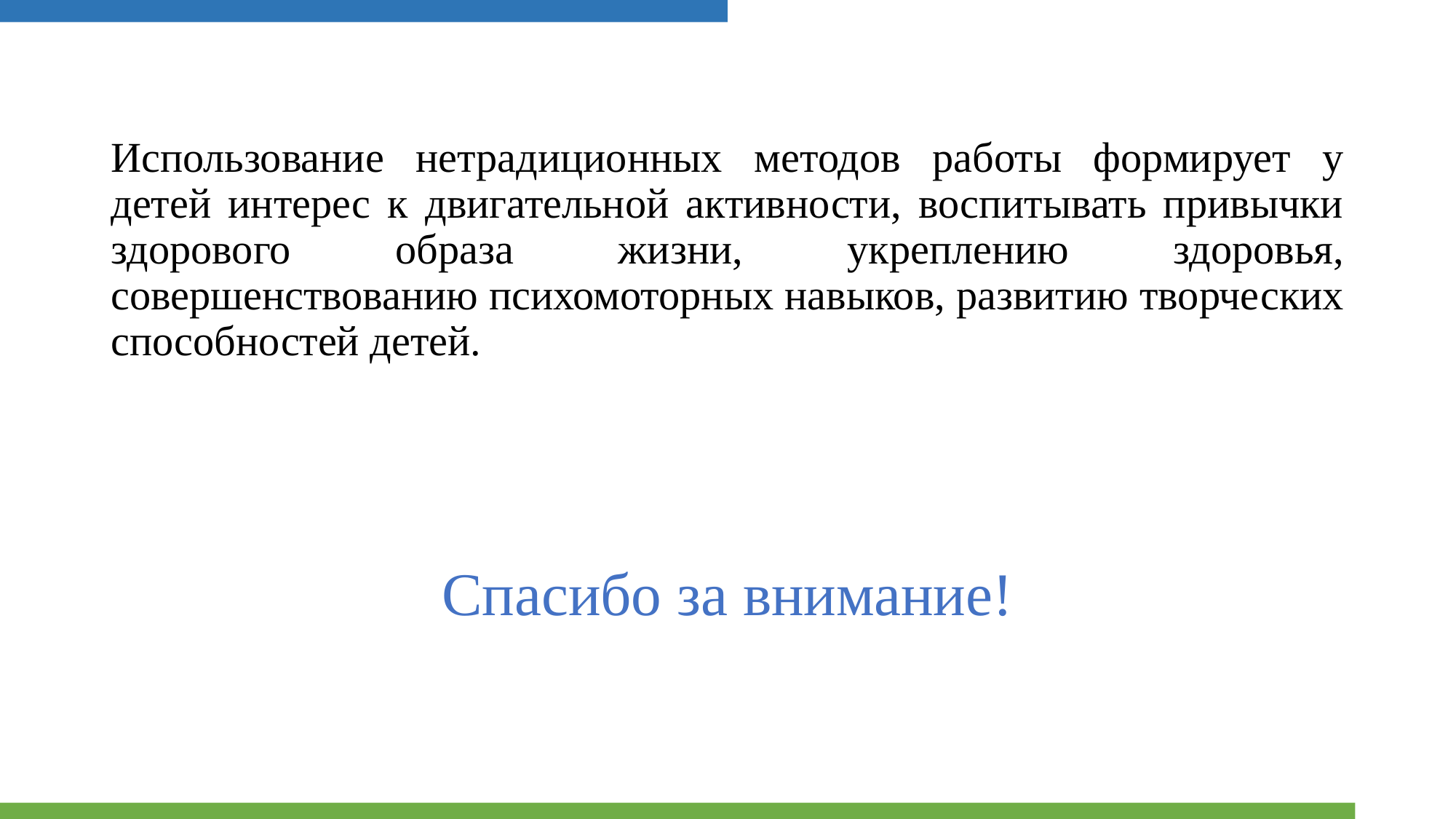

Использование нетрадиционных методов работы формирует у детей интерес к двигательной активности, воспитывать привычки здорового образа жизни, укреплению здоровья, совершенствованию психомоторных навыков, развитию творческих способностей детей.

Спасибо за внимание!